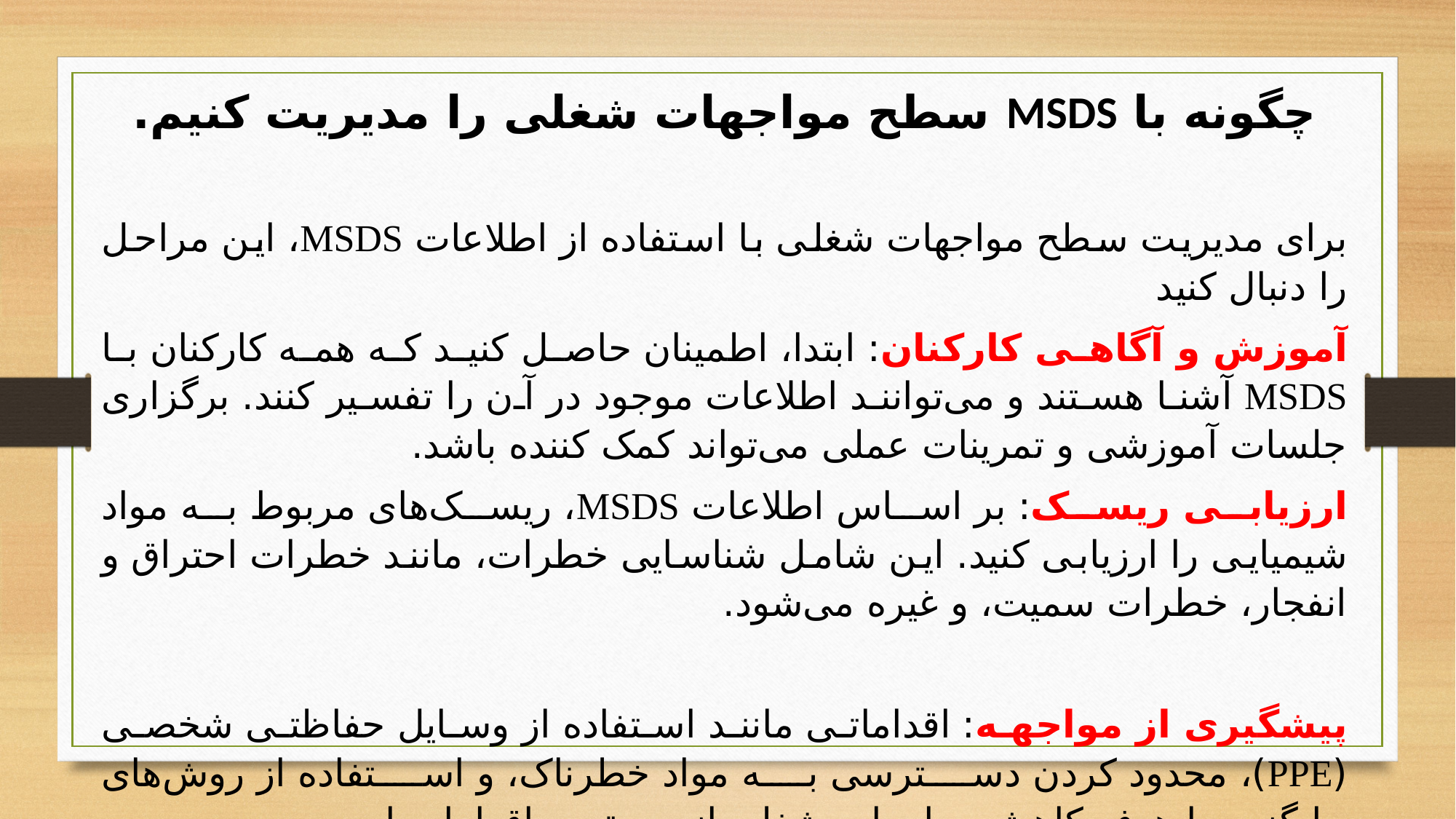

چگونه با MSDS سطح مواجهات شغلی را مدیریت کنیم.

برای مدیریت سطح مواجهات شغلی با استفاده از اطلاعات MSDS، این مراحل را دنبال کنید
آموزش و آگاهی کارکنان: ابتدا، اطمینان حاصل کنید که همه کارکنان با MSDS آشنا هستند و می‌توانند اطلاعات موجود در آن را تفسیر کنند. برگزاری جلسات آموزشی و تمرینات عملی می‌تواند کمک کننده باشد.
ارزیابی ریسک: بر اساس اطلاعات MSDS، ریسک‌های مربوط به مواد شیمیایی را ارزیابی کنید. این شامل شناسایی خطرات، مانند خطرات احتراق و انفجار، خطرات سمیت، و غیره می‌شود.

پیشگیری از مواجهه: اقداماتی مانند استفاده از وسایل حفاظتی شخصی (PPE)، محدود کردن دسترسی به مواد خطرناک، و استفاده از روش‌های جایگزین با هدف کاهش مواجهات شغلی از مهمترین اقدامات است.